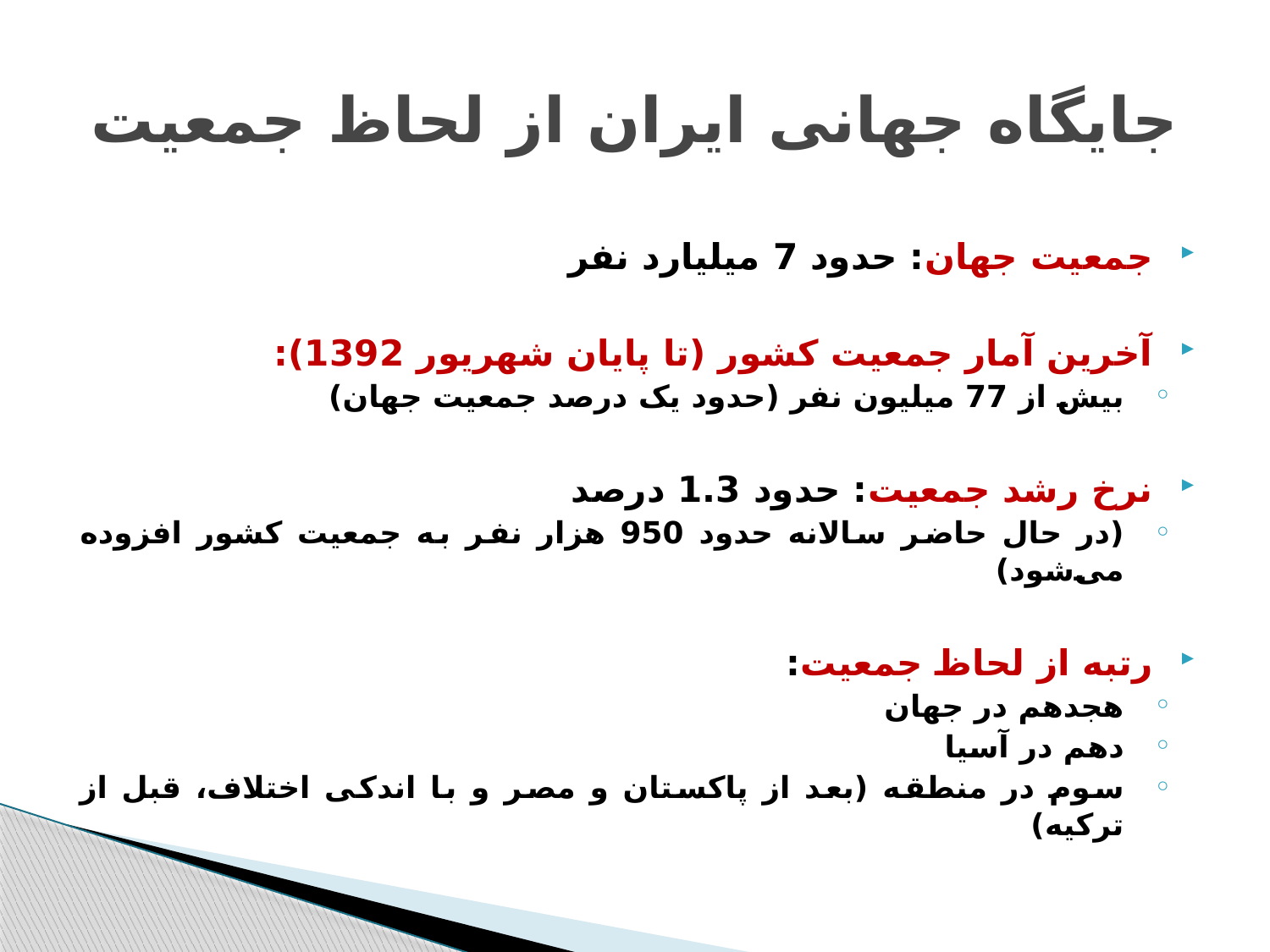

# جایگاه جهانی ایران از لحاظ جمعیت
جمعیت جهان: حدود 7 میلیارد نفر

آخرين آمار جمعیت کشور (تا پايان شهريور 1392):
بیش از 77 میلیون نفر (حدود يک درصد جمعيت جهان)

نرخ رشد جمعیت: حدود 1.3 درصد
(در حال حاضر سالانه حدود 950 هزار نفر به جمعیت کشور افزوده می‌شود)

رتبه از لحاظ جمعیت:
هجدهم در جهان
دهم در آسیا
سوم در منطقه (بعد از پاکستان و مصر و با اندکی اختلاف، قبل از ترکیه)